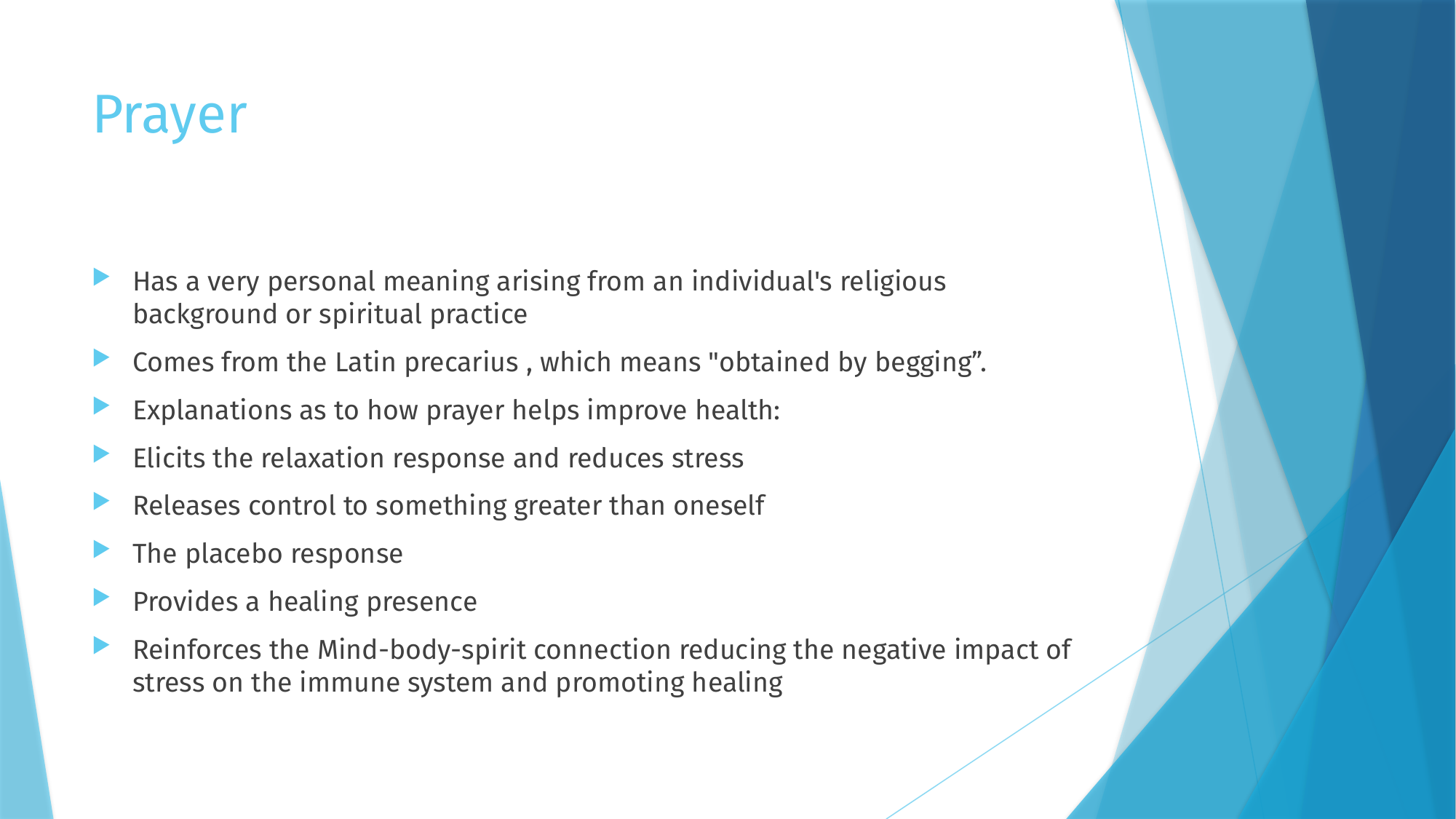

# Prayer
Has a very personal meaning arising from an individual's religious background or spiritual practice
Comes from the Latin precarius , which means "obtained by begging”.
Explanations as to how prayer helps improve health:
Elicits the relaxation response and reduces stress
Releases control to something greater than oneself
The placebo response
Provides a healing presence
Reinforces the Mind-body-spirit connection reducing the negative impact of stress on the immune system and promoting healing